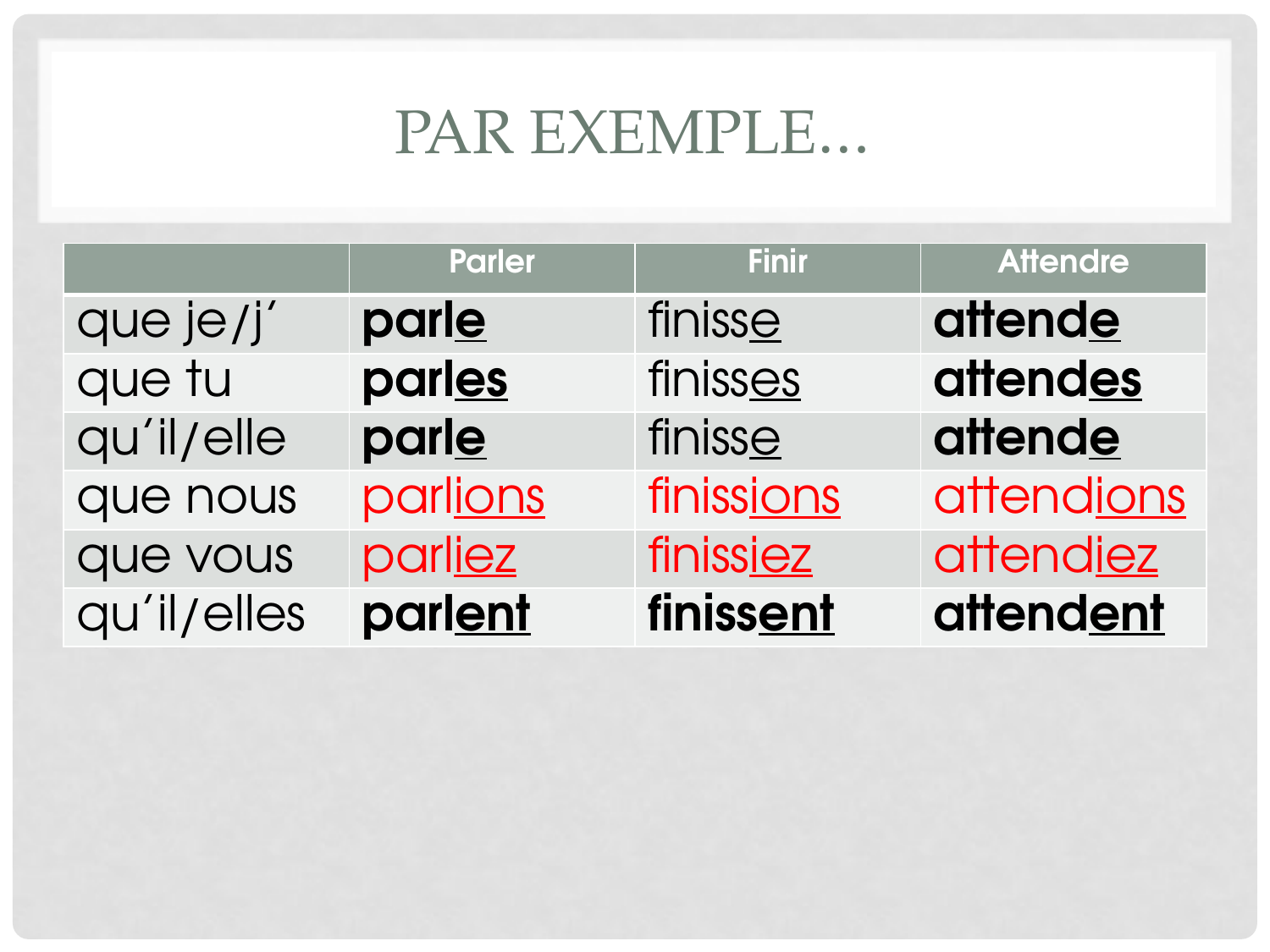

# Par exemple…
|  | Parler | Finir | Attendre |
| --- | --- | --- | --- |
| que je/j’ | parle | finisse | attende |
| que tu | parles | finisses | attendes |
| qu’il/elle | parle | finisse | attende |
| que nous | parlions | finissions | attendions |
| que vous | parliez | finissiez | attendiez |
| qu’il/elles | parlent | finissent | attendent |